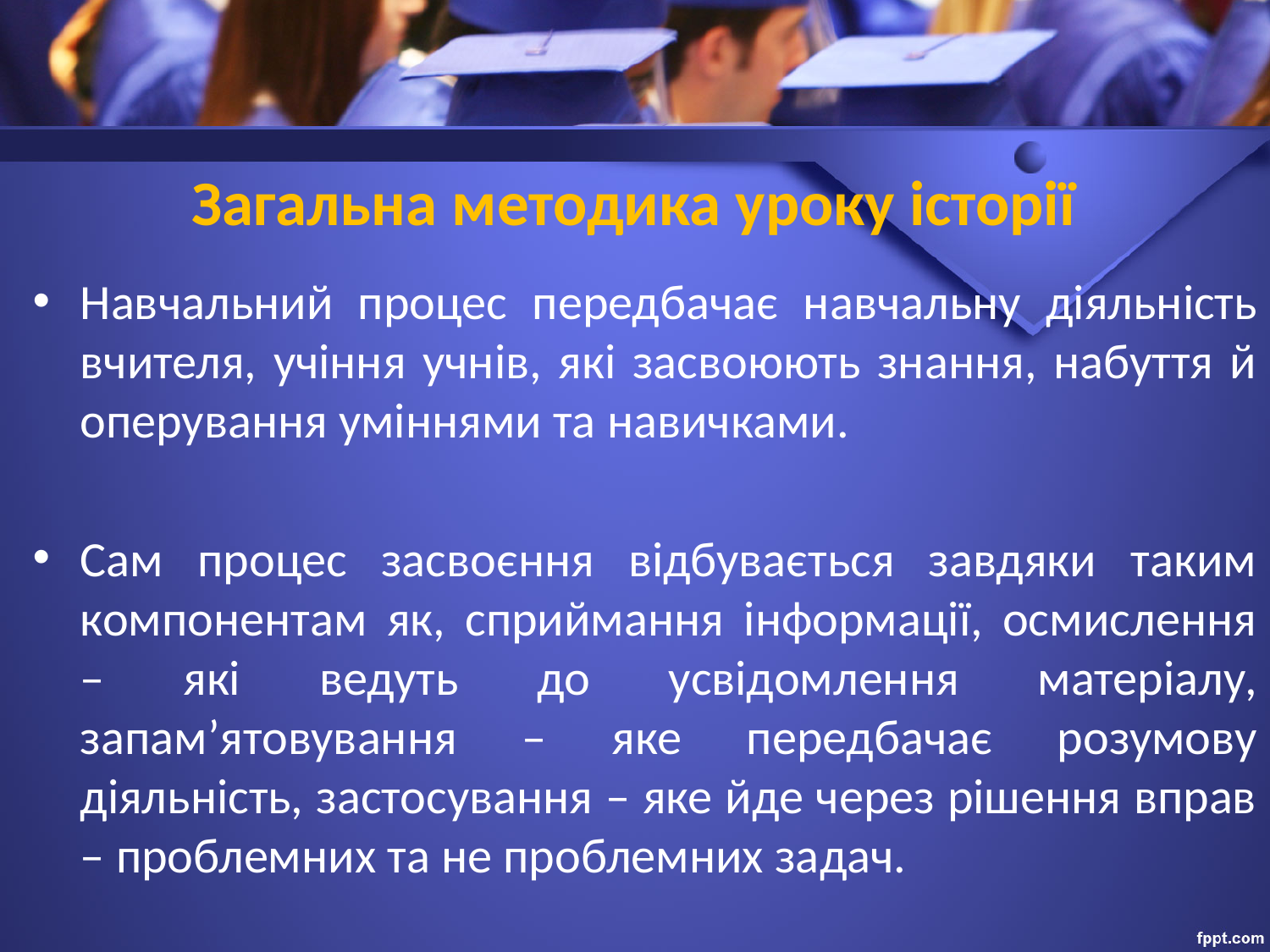

# Загальна методика уроку історії
Навчальний процес передбачає навчальну діяльність вчителя, учіння учнів, які засвоюють знання, набуття й оперування уміннями та навичками.

Сам процес засвоєння відбувається завдяки таким компонентам як, сприймання інформації, осмислення – які ведуть до усвідомлення матеріалу, запам’ятовування – яке передбачає розумову діяльність, застосування – яке йде через рішення вправ – проблемних та не проблемних задач.